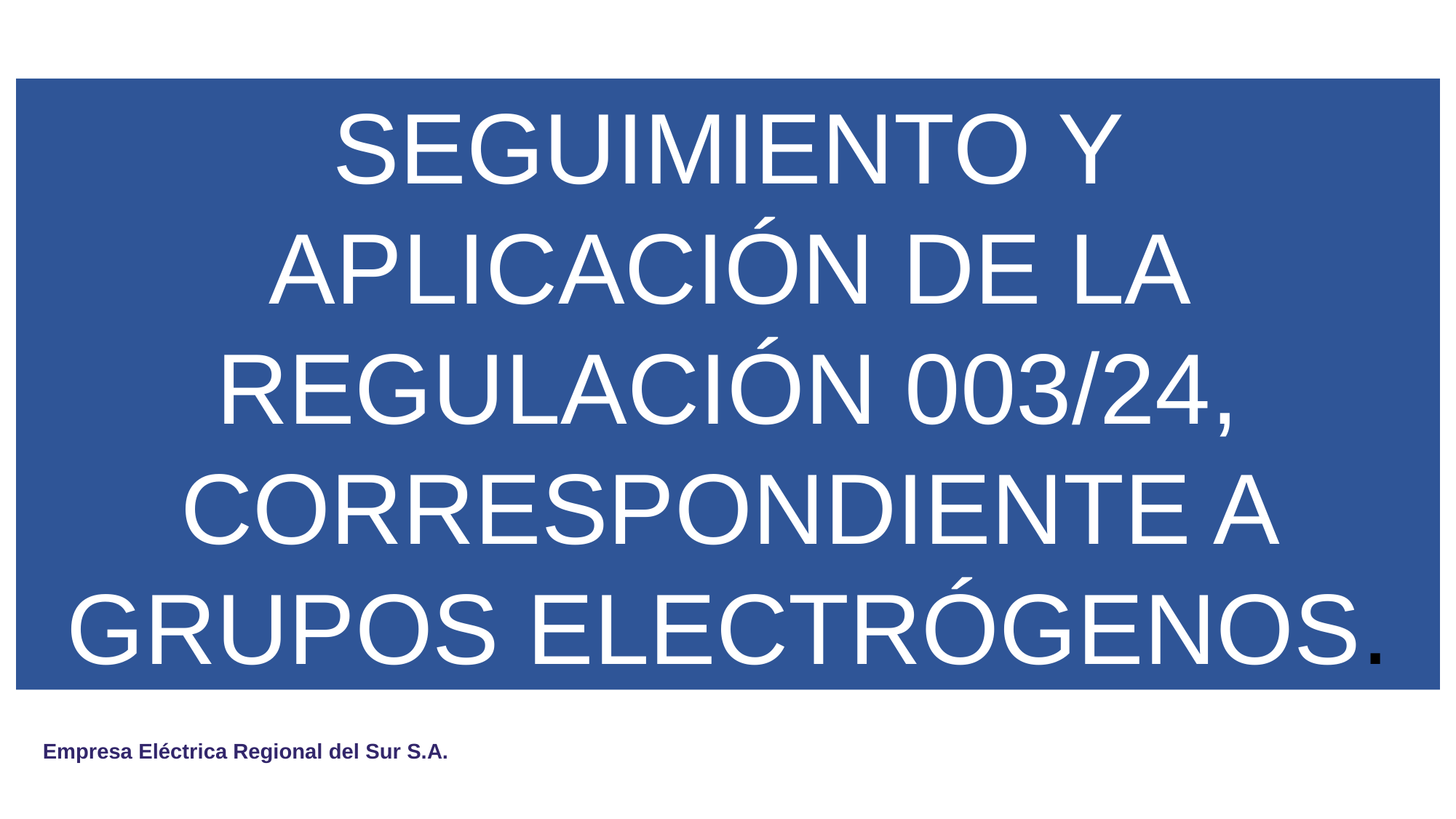

SEGUIMIENTO Y APLICACIÓN DE LA REGULACIÓN 003/24, CORRESPONDIENTE A GRUPOS ELECTRÓGENOS.
Empresa Eléctrica Regional del Sur S.A.